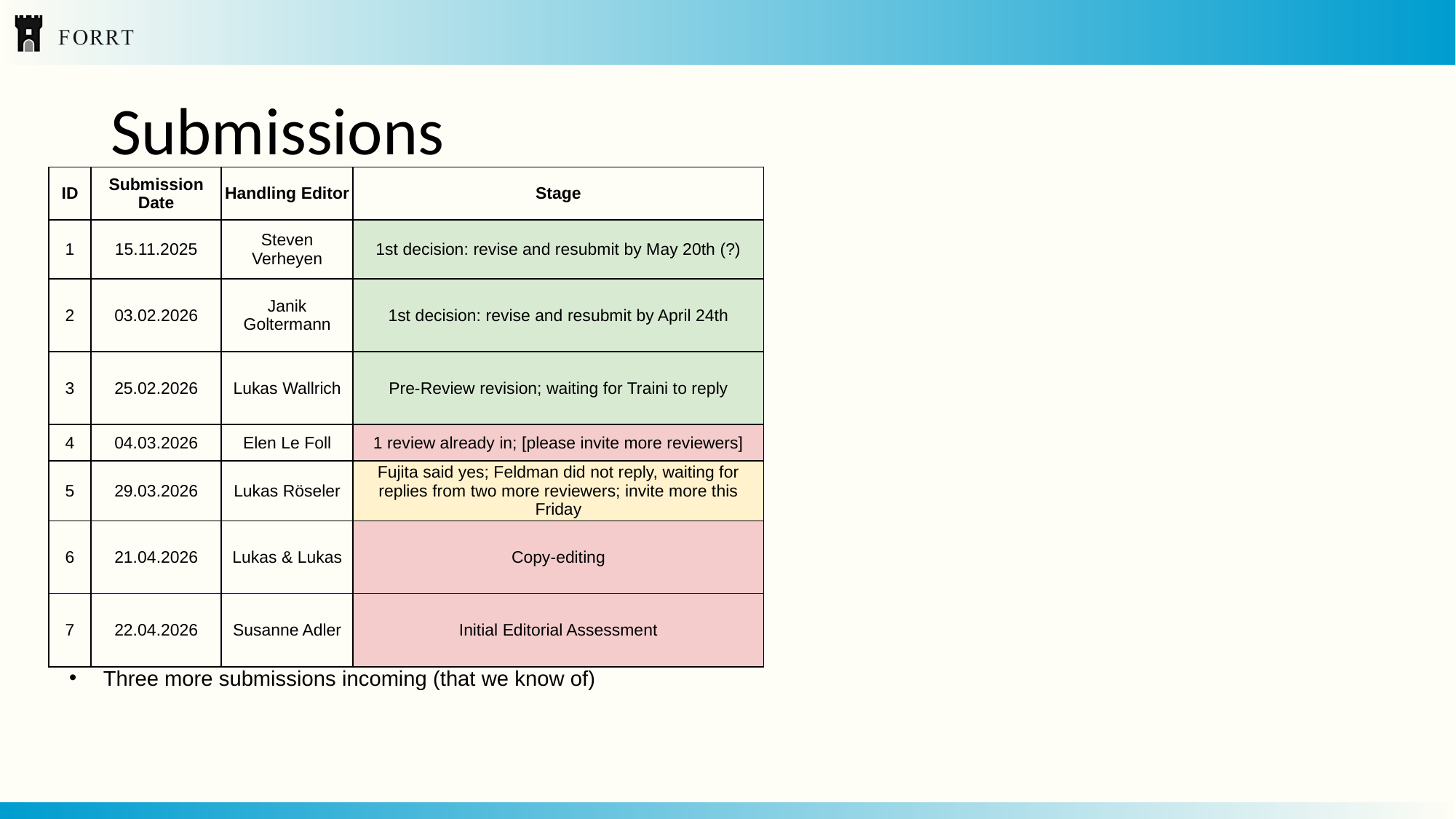

# Submissions
| ID | Submission Date | Handling Editor | Stage |
| --- | --- | --- | --- |
| 1 | 15.11.2025 | Steven Verheyen | 1st decision: revise and resubmit by May 20th (?) |
| 2 | 03.02.2026 | Janik Goltermann | 1st decision: revise and resubmit by April 24th |
| 3 | 25.02.2026 | Lukas Wallrich | Pre-Review revision; waiting for Traini to reply |
| 4 | 04.03.2026 | Elen Le Foll | 1 review already in; [please invite more reviewers] |
| 5 | 29.03.2026 | Lukas Röseler | Fujita said yes; Feldman did not reply, waiting for replies from two more reviewers; invite more this Friday |
| 6 | 21.04.2026 | Lukas & Lukas | Copy-editing |
| 7 | 22.04.2026 | Susanne Adler | Initial Editorial Assessment |
Three more submissions incoming (that we know of)